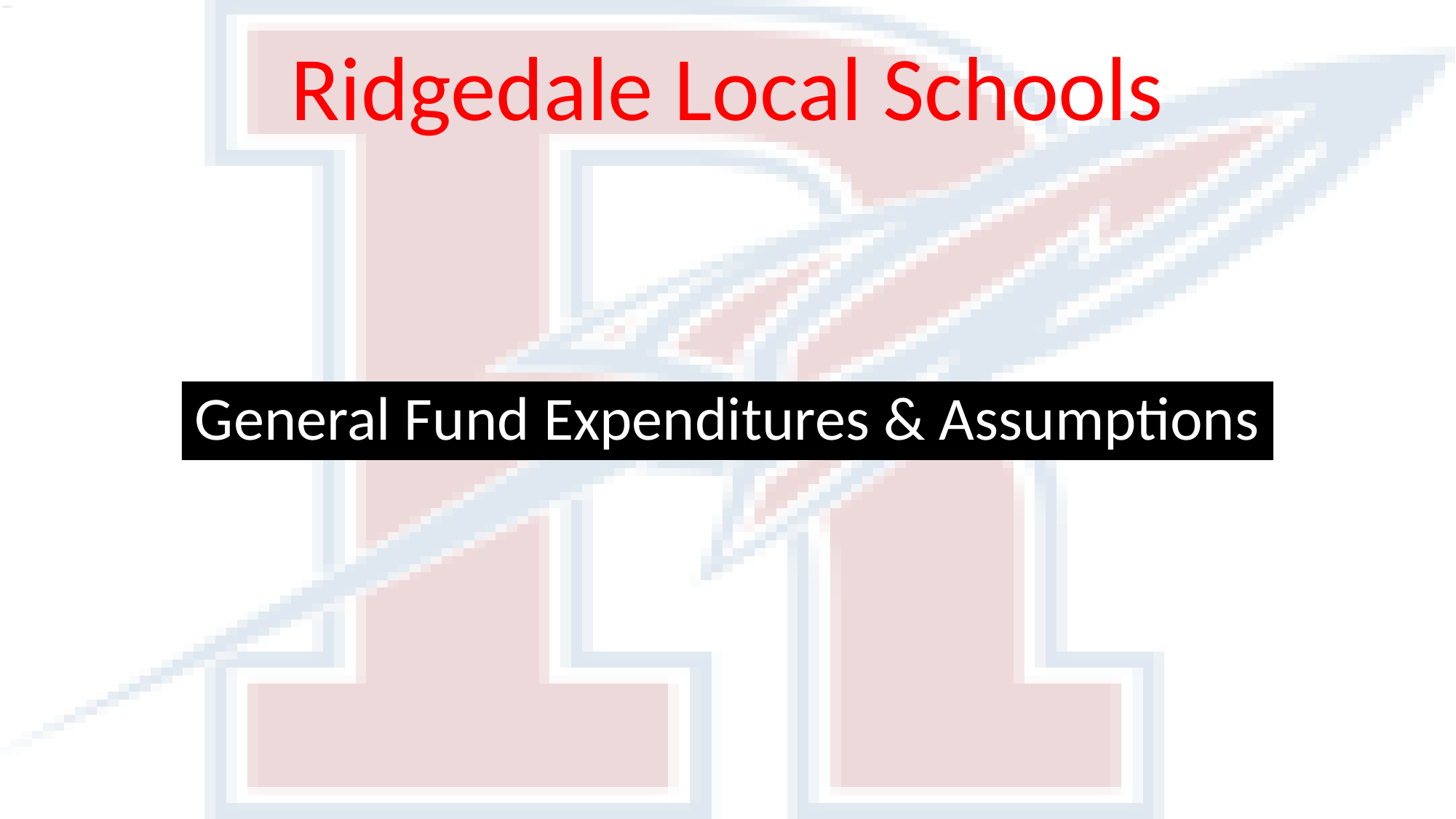

# Ridgedale Local Schools
General Fund Expenditures & Assumptions